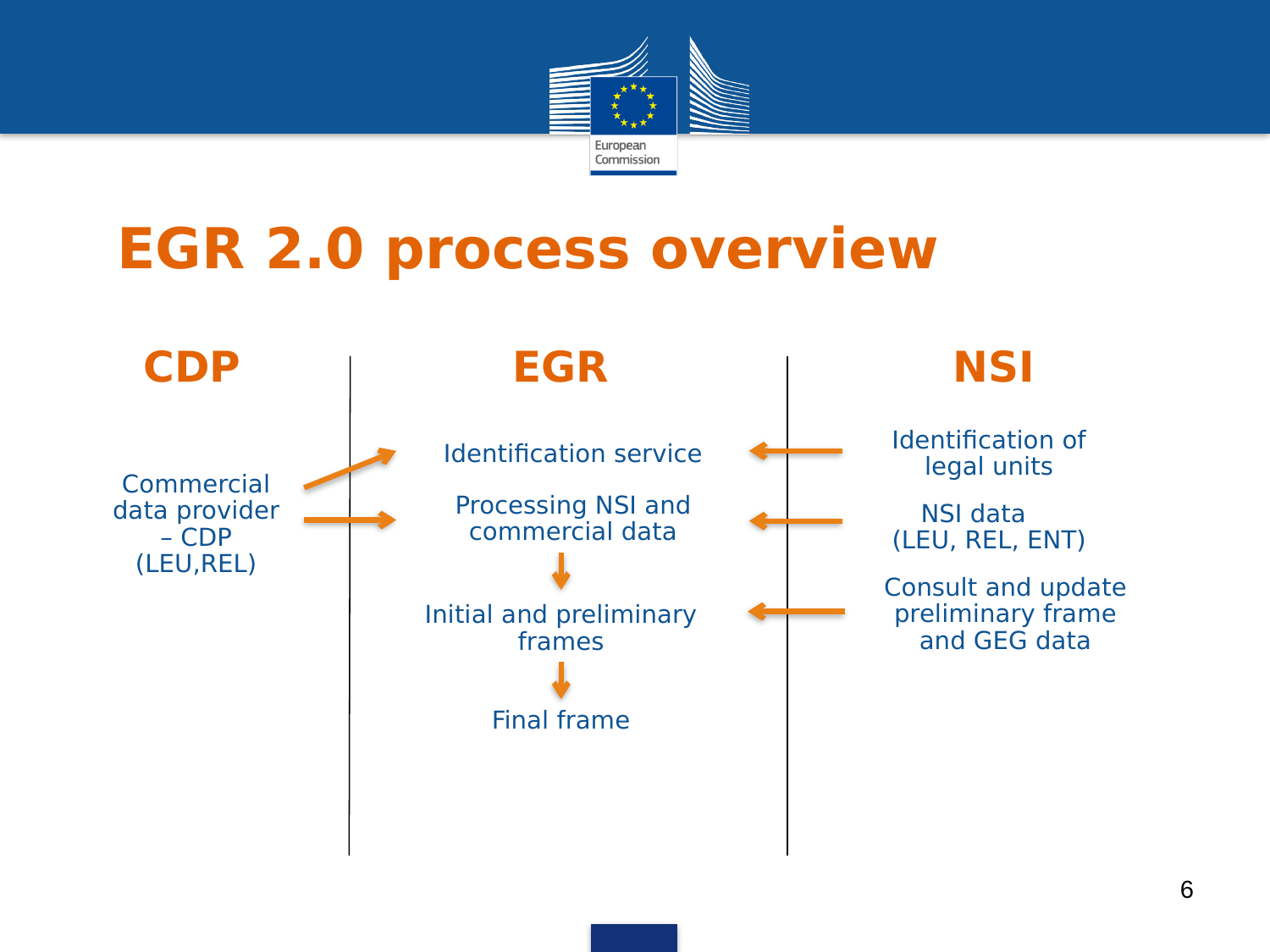

EGR 2.0 process overview
EGR
CDP
NSI
Identification of legal units
Identification service
Commercial data provider – CDP (LEU,REL)
Processing NSI and commercial data
NSI data     (LEU, REL, ENT)
Consult and update preliminary frame and GEG data
Initial and preliminary frames
Final frame
6